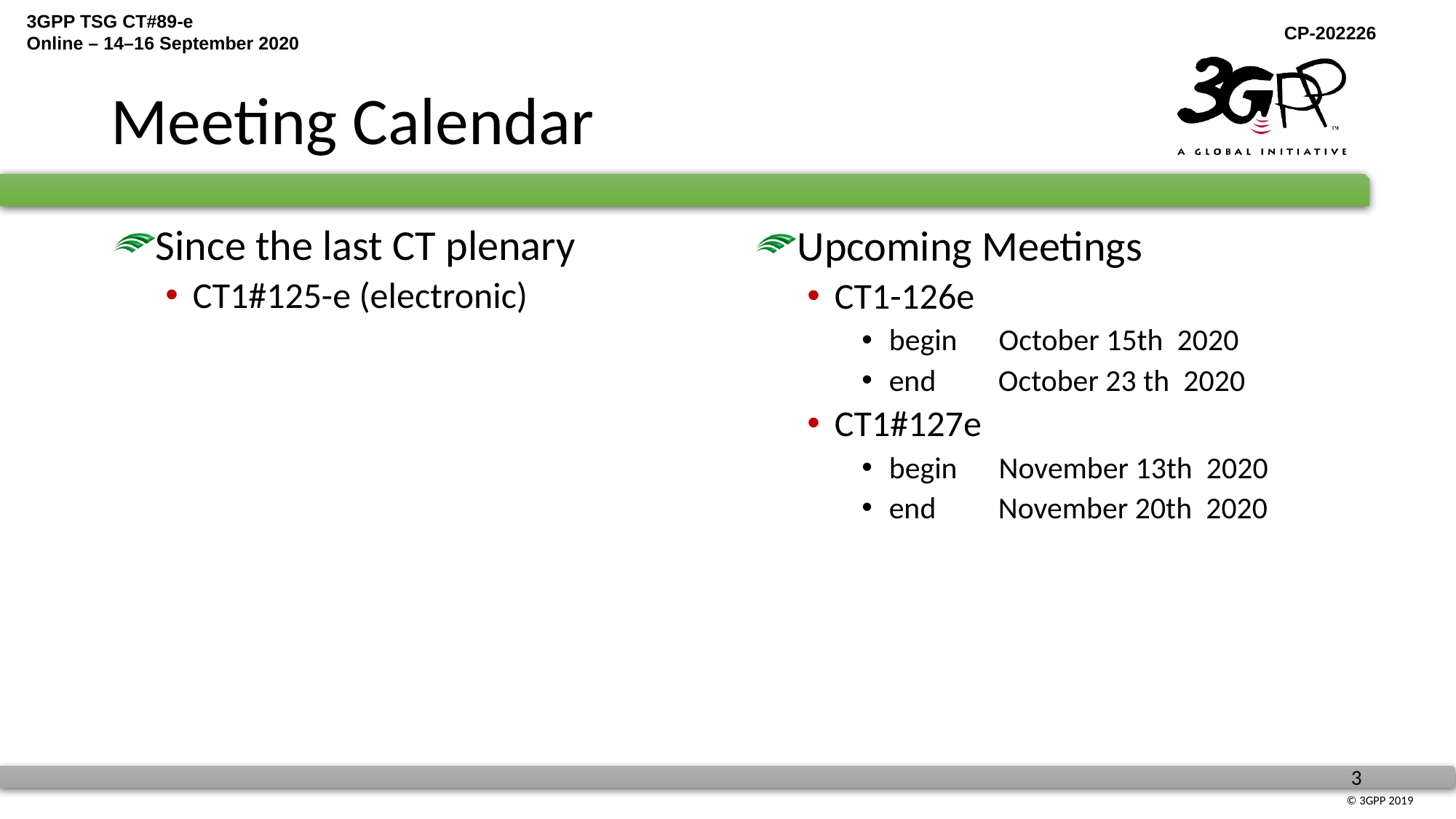

# Meeting Calendar
Since the last CT plenary
CT1#125-e (electronic)

Upcoming Meetings
CT1-126e
begin      October 15th  2020
end         October 23 th  2020
CT1#127e
begin      November 13th  2020
end         November 20th  2020